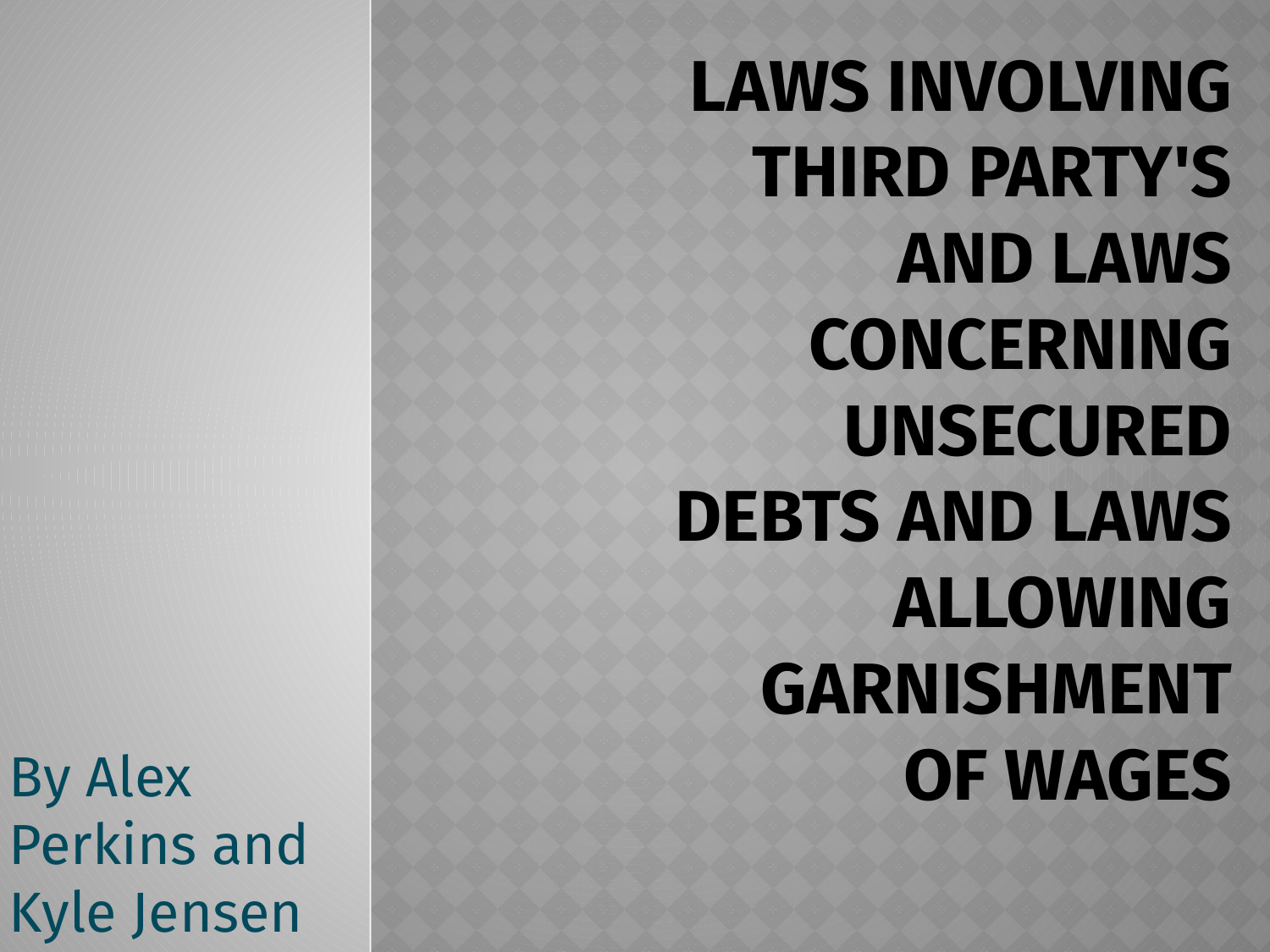

# Laws Involving Third Party's And Laws Concerning Unsecured Debts And Laws Allowing Garnishment of Wages
By Alex Perkins and Kyle Jensen